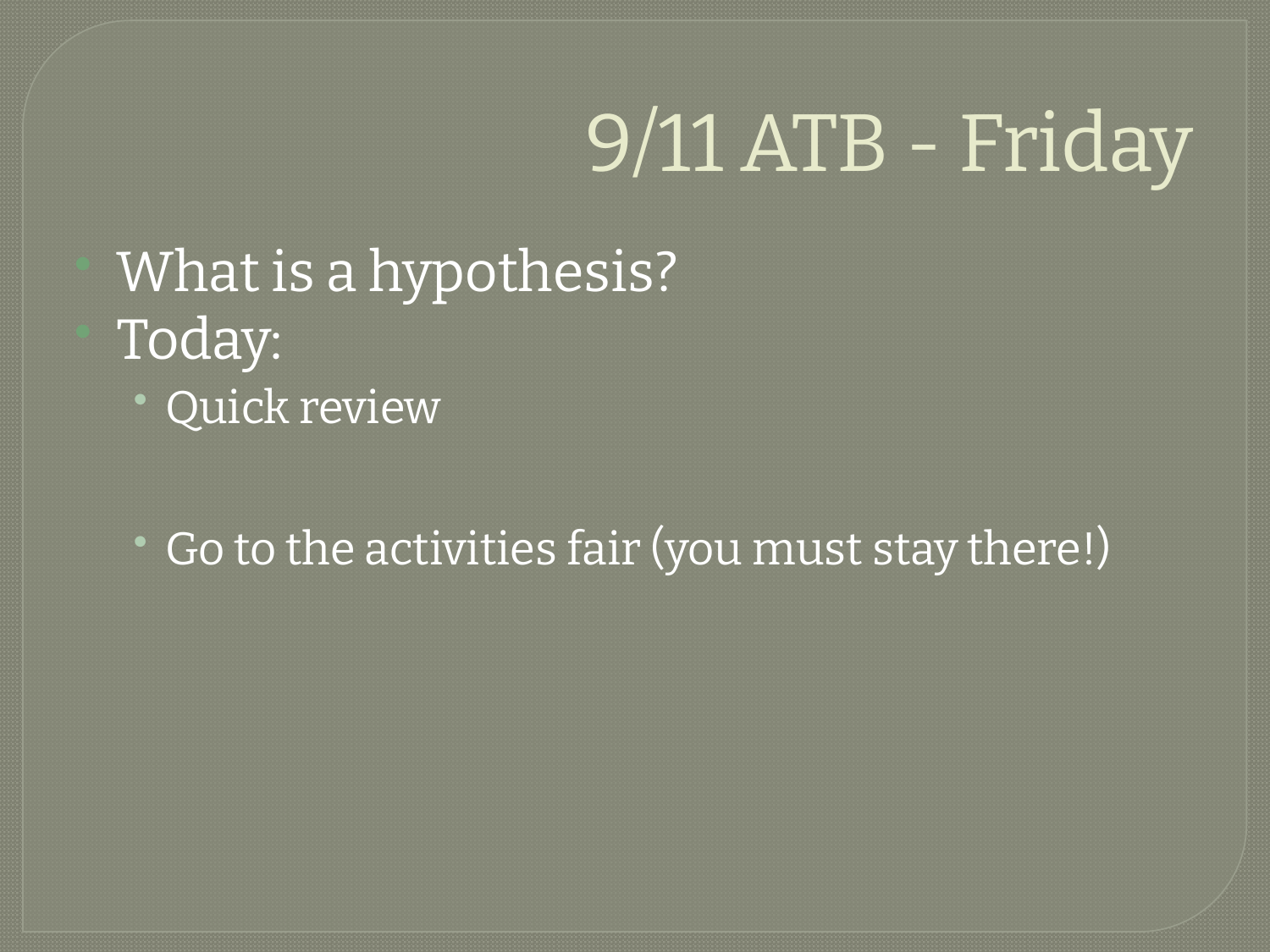

# 9/11 ATB - Friday
What is a hypothesis?
Today:
Quick review

Go to the activities fair (you must stay there!)